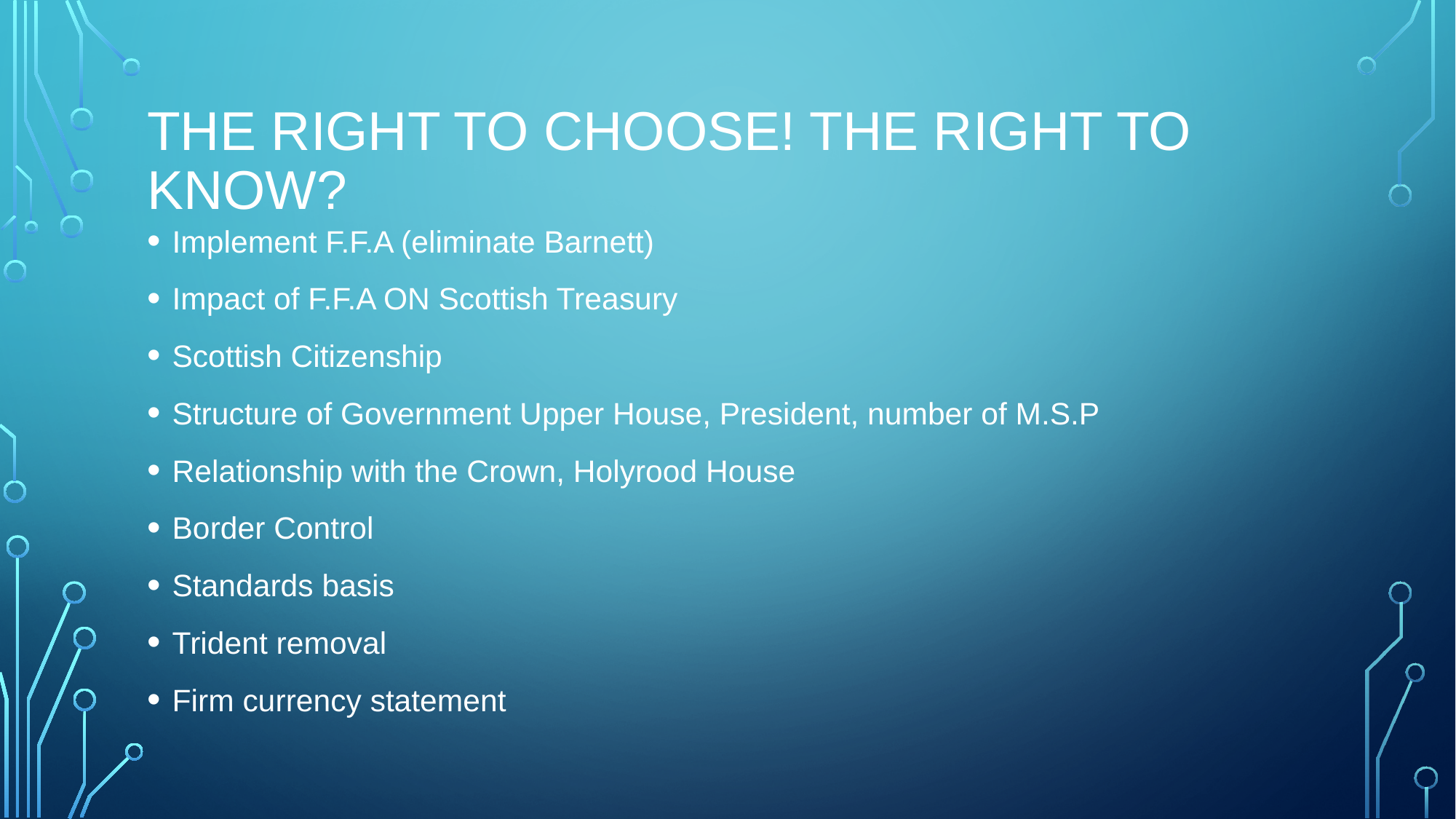

# The right to choose! THE RIGHT TO KNOW?
Implement F.F.A (eliminate Barnett)
Impact of F.F.A ON Scottish Treasury
Scottish Citizenship
Structure of Government Upper House, President, number of M.S.P
Relationship with the Crown, Holyrood House
Border Control
Standards basis
Trident removal
Firm currency statement